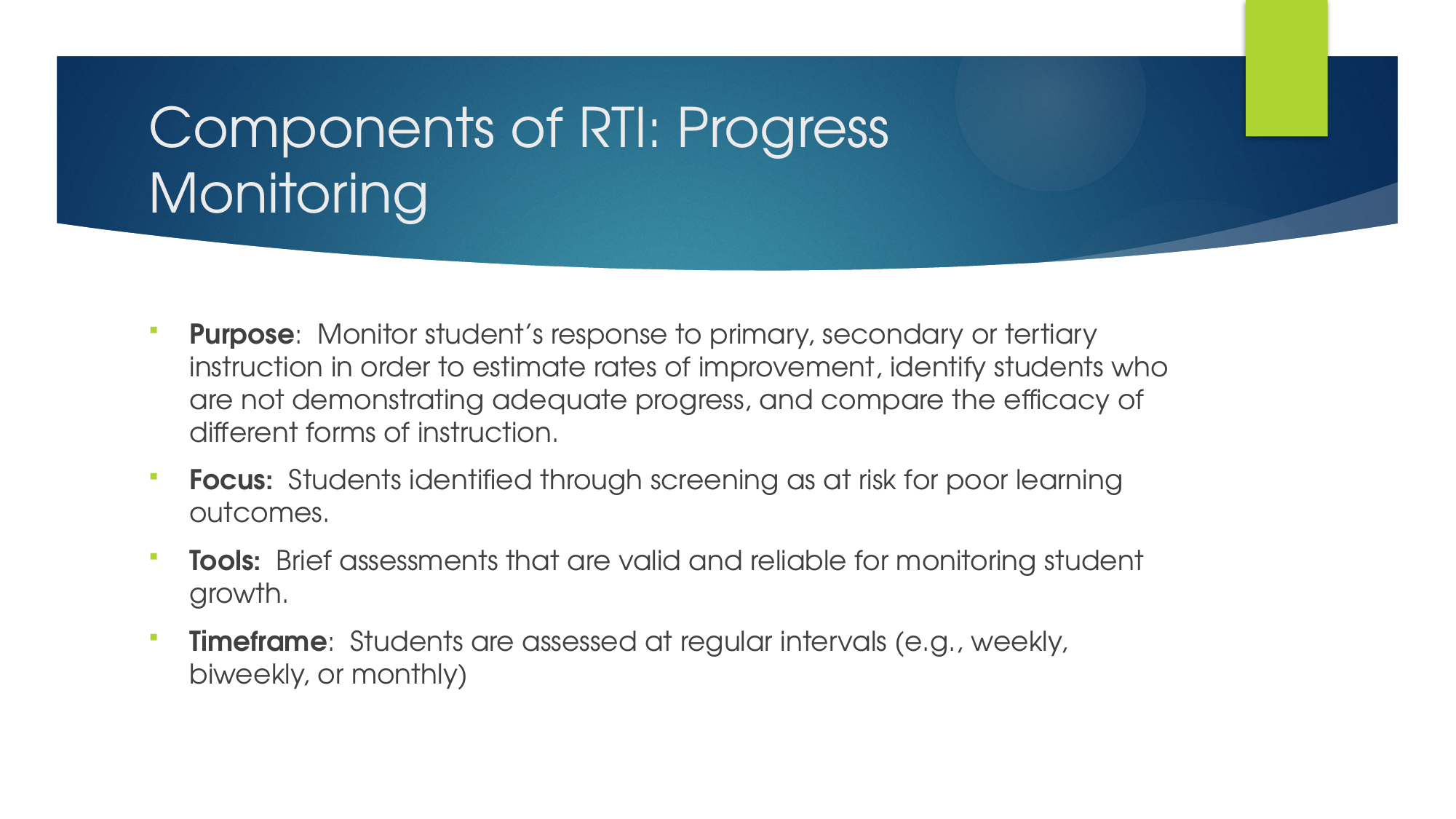

# Components of RTI: Progress Monitoring
Purpose:  Monitor student’s response to primary, secondary or tertiary instruction in order to estimate rates of improvement, identify students who are not demonstrating adequate progress, and compare the efficacy of different forms of instruction.
Focus:  Students identified through screening as at risk for poor learning outcomes.
Tools:  Brief assessments that are valid and reliable for monitoring student growth.
Timeframe:  Students are assessed at regular intervals (e.g., weekly, biweekly, or monthly)